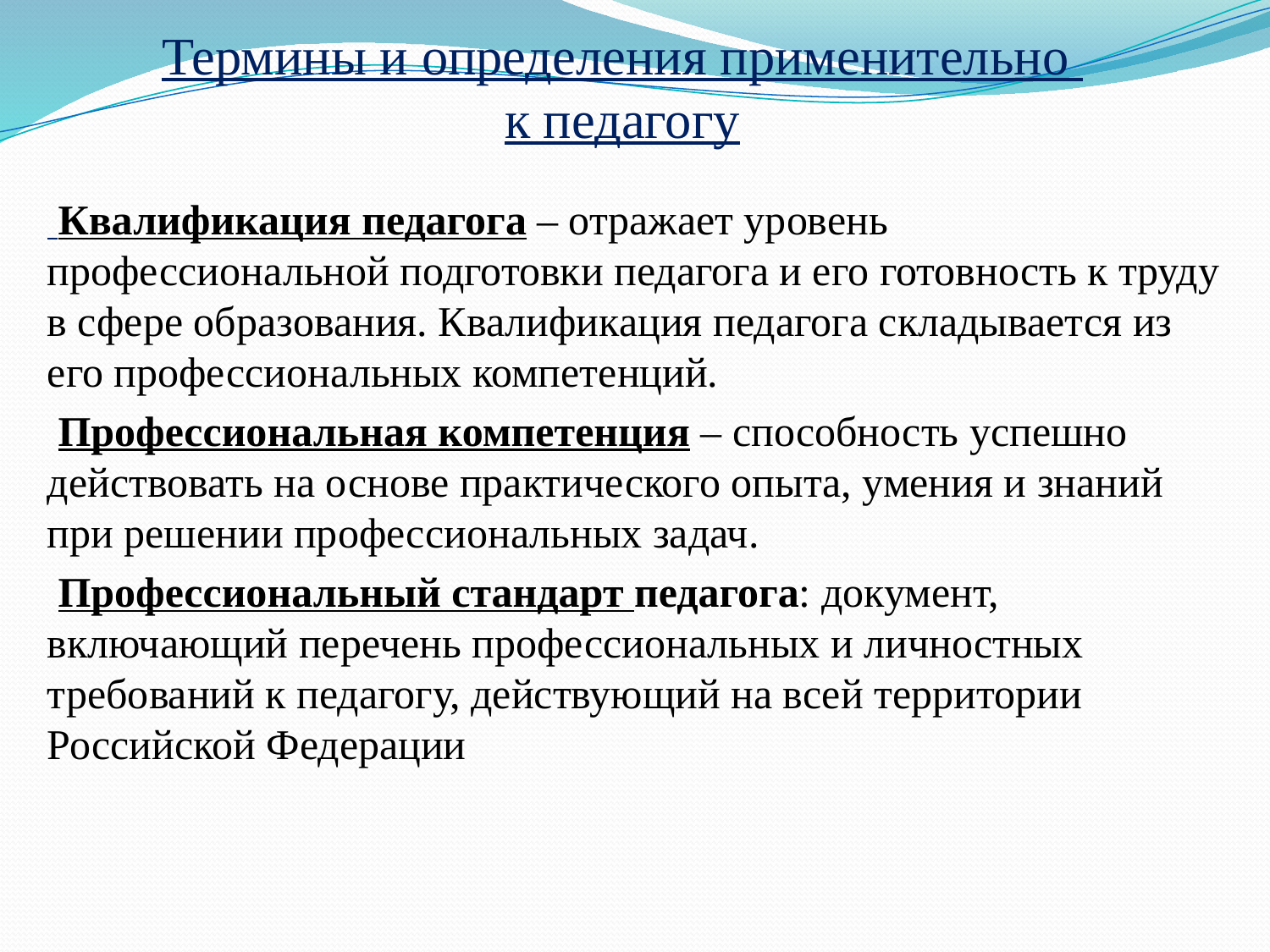

Термины и определения применительно
к педагогу
 Квалификация педагога – отражает уровень профессиональной подготовки педагога и его готовность к труду в сфере образования. Квалификация педагога складывается из его профессиональных компетенций.
 Профессиональная компетенция – способность успешно   действовать на основе практического опыта, умения и знаний при решении профессиональных задач.
 Профессиональный стандарт педагога: документ, включающий перечень профессиональных и личностных требований к педагогу, действующий на всей территории Российской Федерации